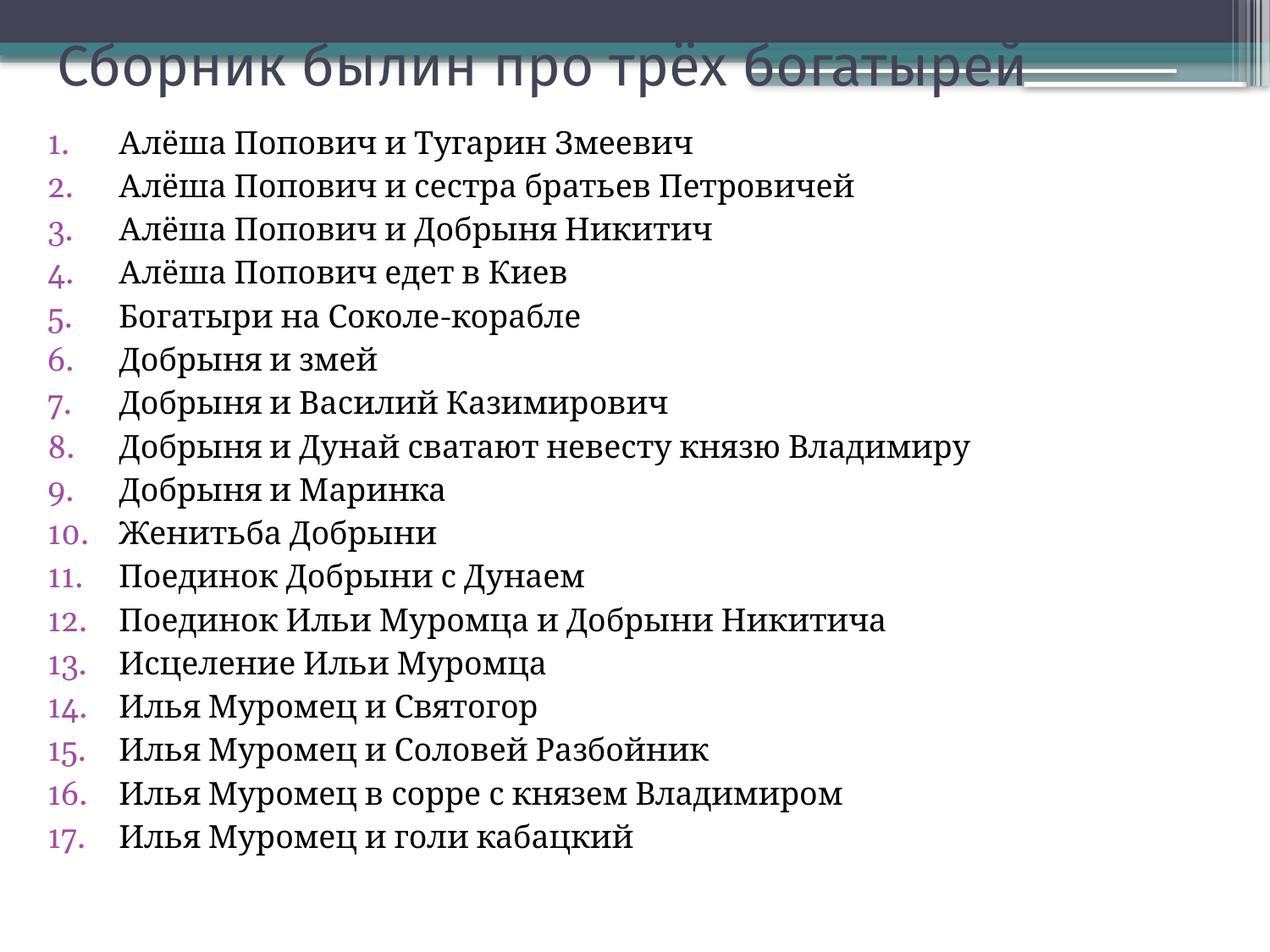

# Сборник былин про трёх богатырей
Алёша Попович и Тугарин Змеевич
Алёша Попович и сестра братьев Петровичей
Алёша Попович и Добрыня Никитич
Алёша Попович едет в Киев
Богатыри на Соколе-корабле
Добрыня и змей
Добрыня и Василий Казимирович
Добрыня и Дунай сватают невесту князю Владимиру
Добрыня и Маринка
Женитьба Добрыни
Поединок Добрыни с Дунаем
Поединок Ильи Муромца и Добрыни Никитича
Исцеление Ильи Муромца
Илья Муромец и Святогор
Илья Муромец и Соловей Разбойник
Илья Муромец в сорре с князем Владимиром
Илья Муромец и голи кабацкий